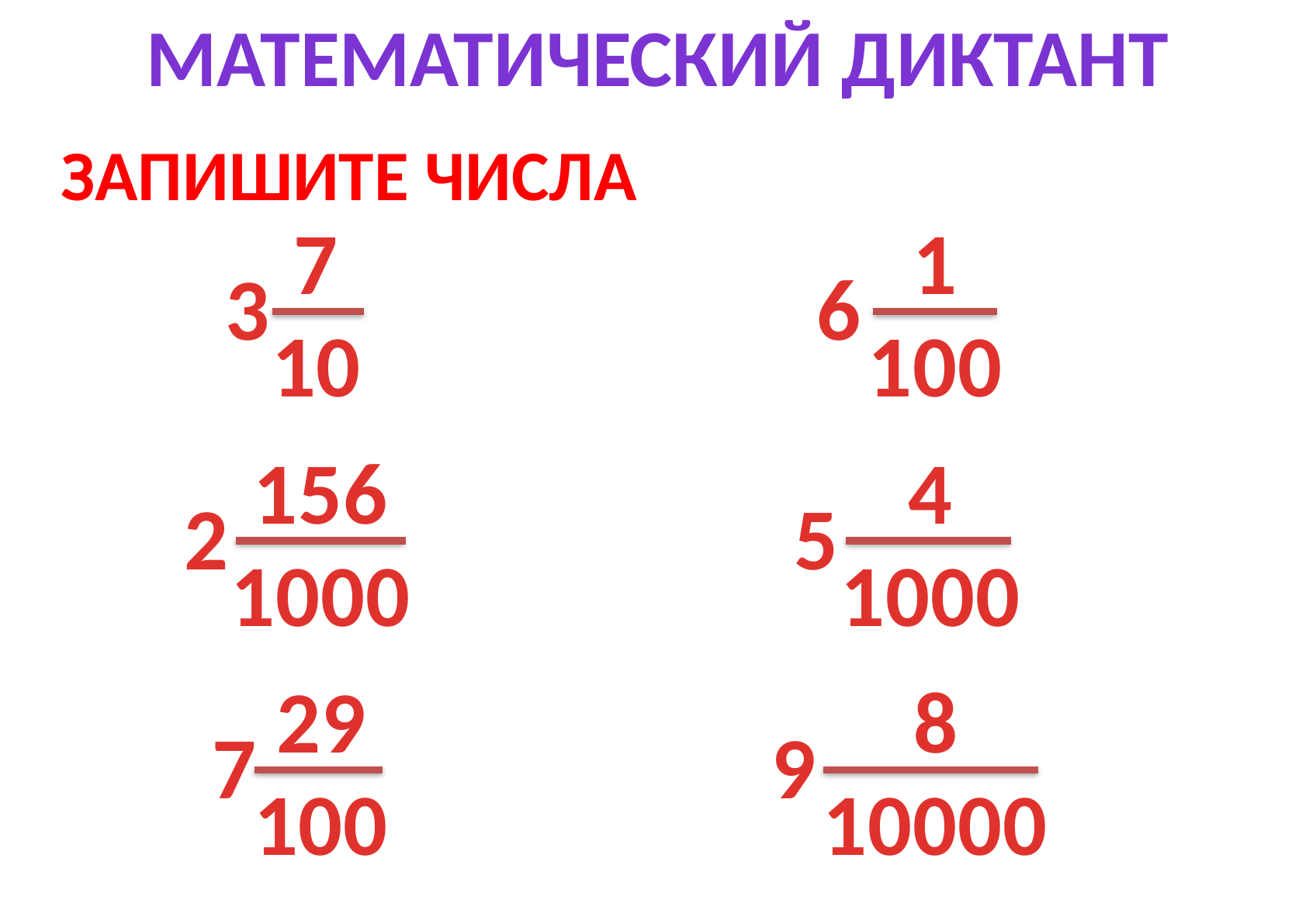

МАТЕМАТИЧЕСКИЙ ДИКТАНТ
# ЗАПИШИТЕ ЧИСЛА
7
3
10
1
6
100
156
2
1000
4
5
1000
29
7
100
8
9
10000